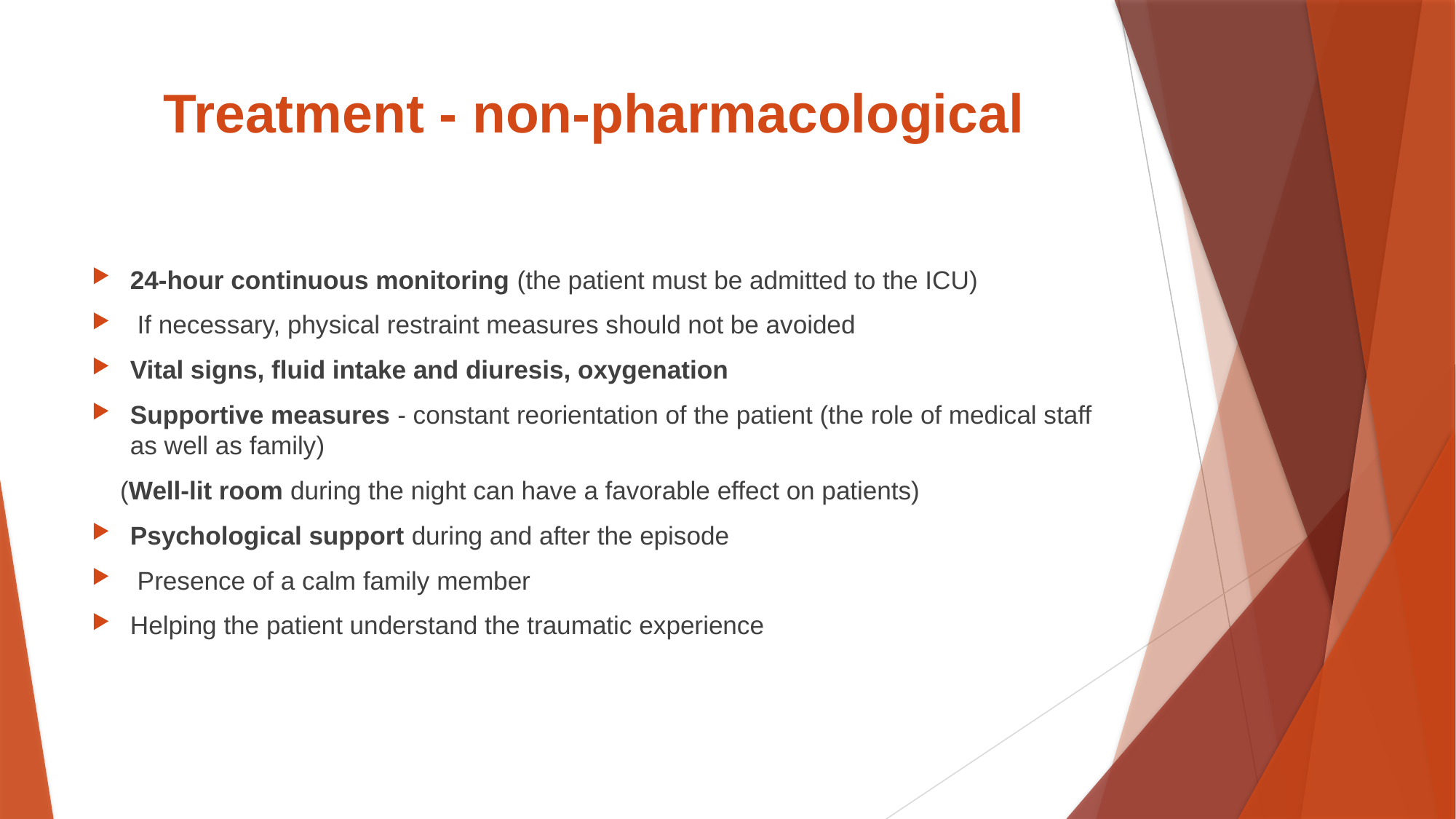

# Treatment - non-pharmacological
24-hour continuous monitoring (the patient must be admitted to the ICU)
 If necessary, physical restraint measures should not be avoided
Vital signs, fluid intake and diuresis, oxygenation
Supportive measures - constant reorientation of the patient (the role of medical staff as well as family)
    (Well-lit room during the night can have a favorable effect on patients)
Psychological support during and after the episode
 Presence of a calm family member
Helping the patient understand the traumatic experience